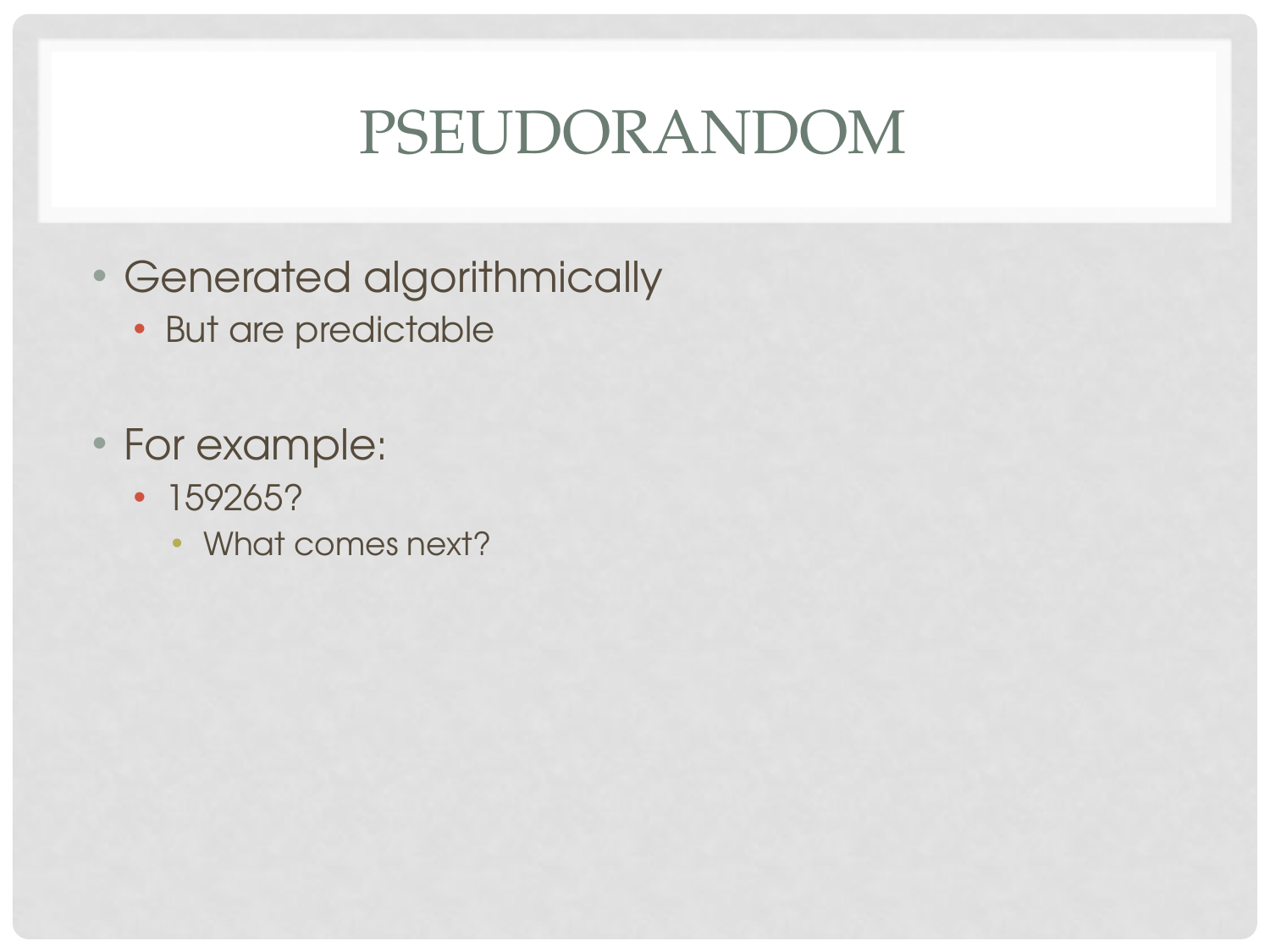

# Pseudorandom
Generated algorithmically
But are predictable

For example:
159265?
What comes next?